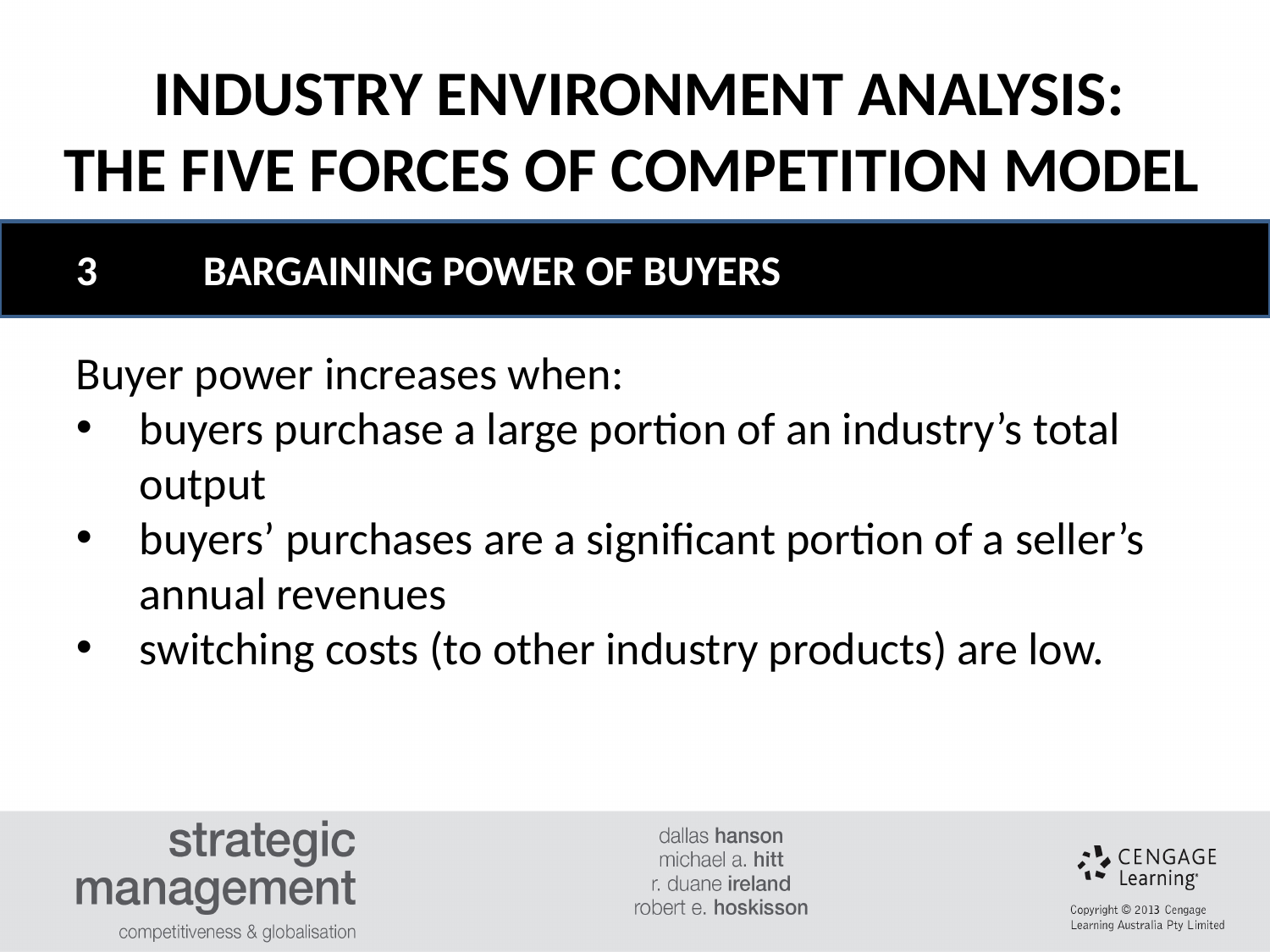

INDUSTRY ENVIRONMENT ANALYSIS:
THE FIVE FORCES OF COMPETITION MODEL
#

3	BARGAINING POWER OF BUYERS
Buyer power increases when:
buyers purchase a large portion of an industry’s total output
buyers’ purchases are a significant portion of a seller’s annual revenues
switching costs (to other industry products) are low.